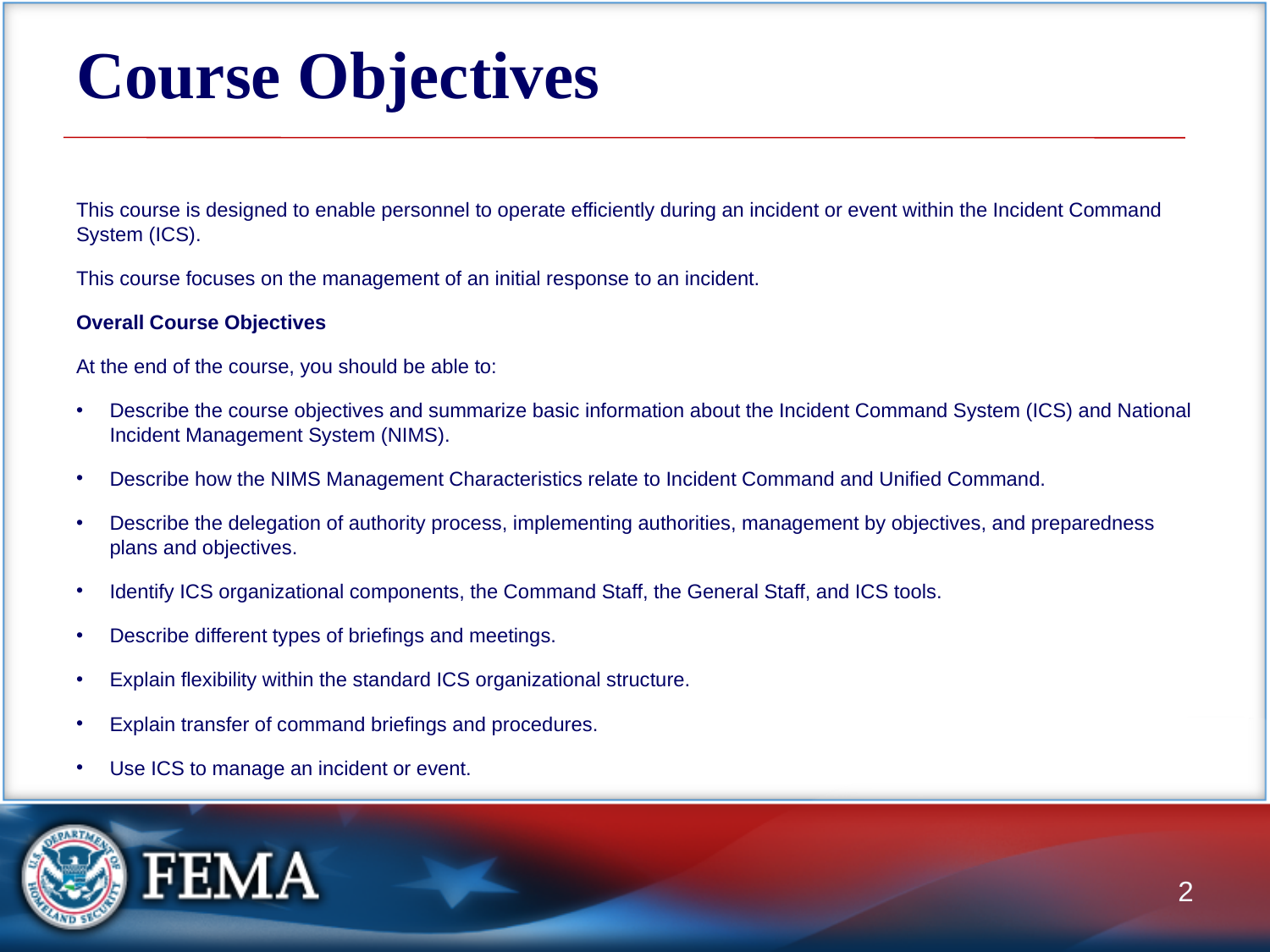

# Course Objectives

This course is designed to enable personnel to operate efficiently during an incident or event within the Incident Command System (ICS).
This course focuses on the management of an initial response to an incident.
Overall Course Objectives
At the end of the course, you should be able to:
Describe the course objectives and summarize basic information about the Incident Command System (ICS) and National Incident Management System (NIMS).
Describe how the NIMS Management Characteristics relate to Incident Command and Unified Command.
Describe the delegation of authority process, implementing authorities, management by objectives, and preparedness plans and objectives.
Identify ICS organizational components, the Command Staff, the General Staff, and ICS tools.
Describe different types of briefings and meetings.
Explain flexibility within the standard ICS organizational structure.
Explain transfer of command briefings and procedures.
Use ICS to manage an incident or event.
2